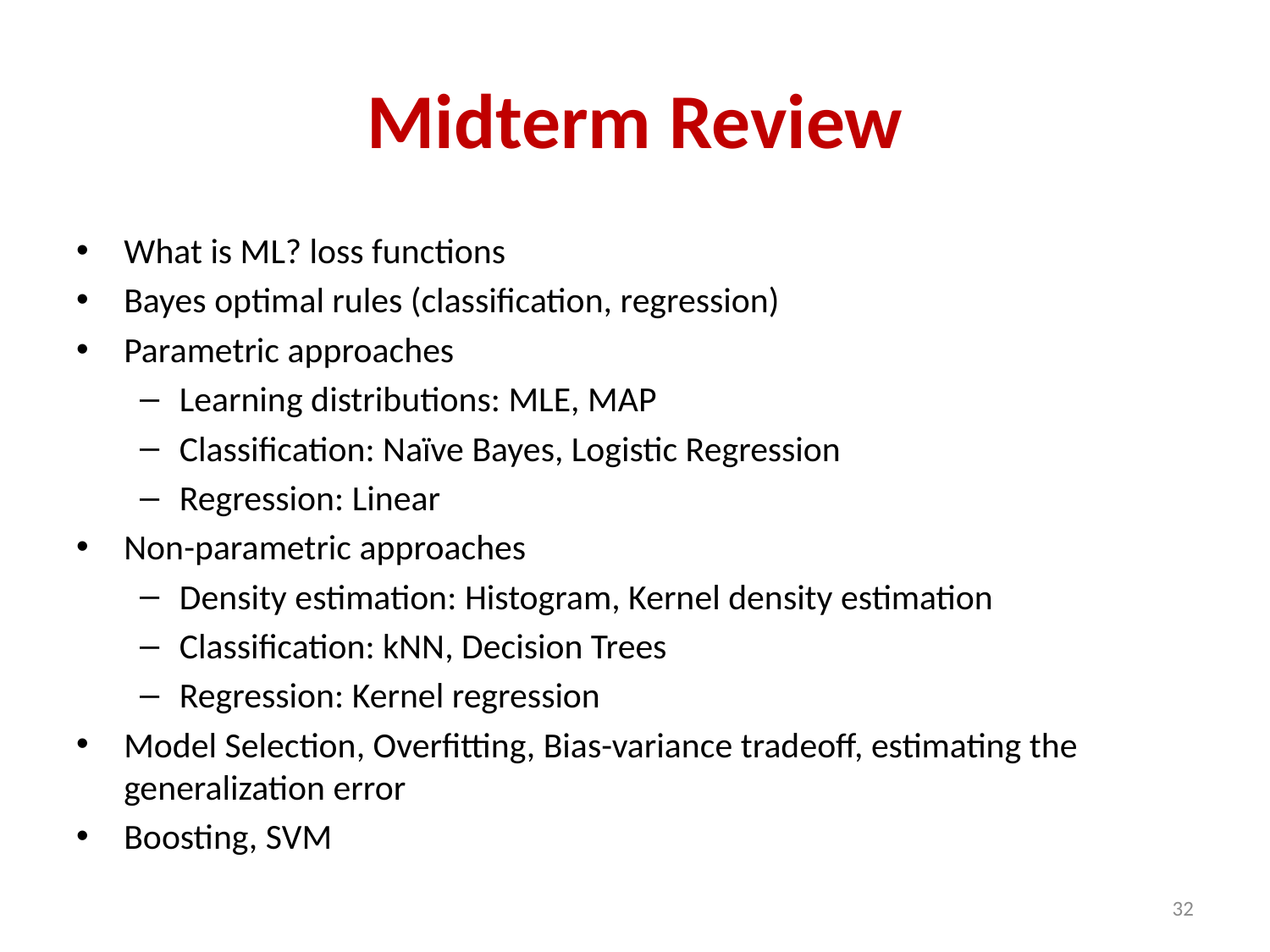

# Midterm Review
What is ML? loss functions
Bayes optimal rules (classification, regression)
Parametric approaches
Learning distributions: MLE, MAP
Classification: Naïve Bayes, Logistic Regression
Regression: Linear
Non-parametric approaches
Density estimation: Histogram, Kernel density estimation
Classification: kNN, Decision Trees
Regression: Kernel regression
Model Selection, Overfitting, Bias-variance tradeoff, estimating the generalization error
Boosting, SVM

32